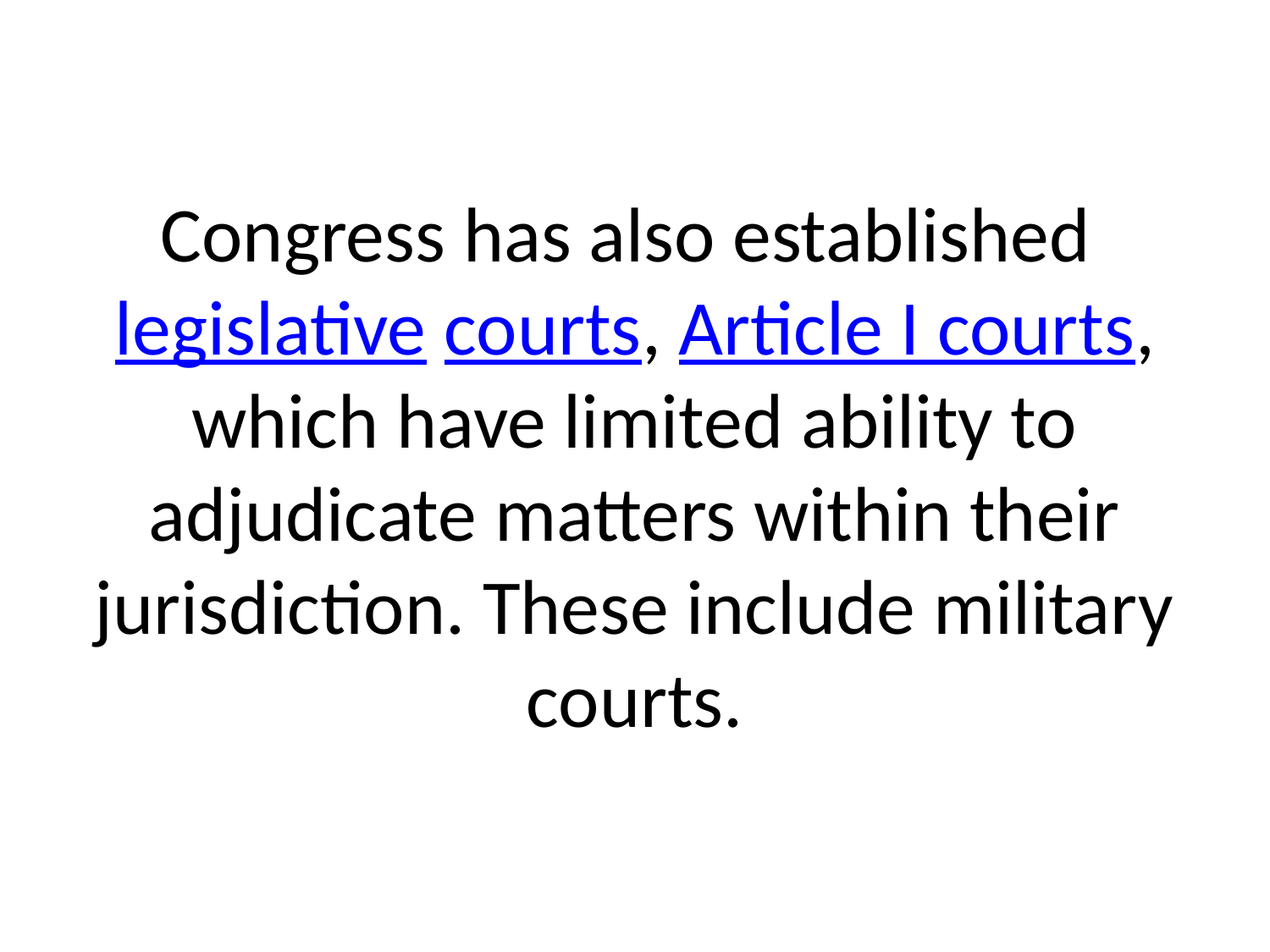

# Congress has also established legislative courts, Article I courts, which have limited ability to adjudicate matters within their jurisdiction. These include military courts.